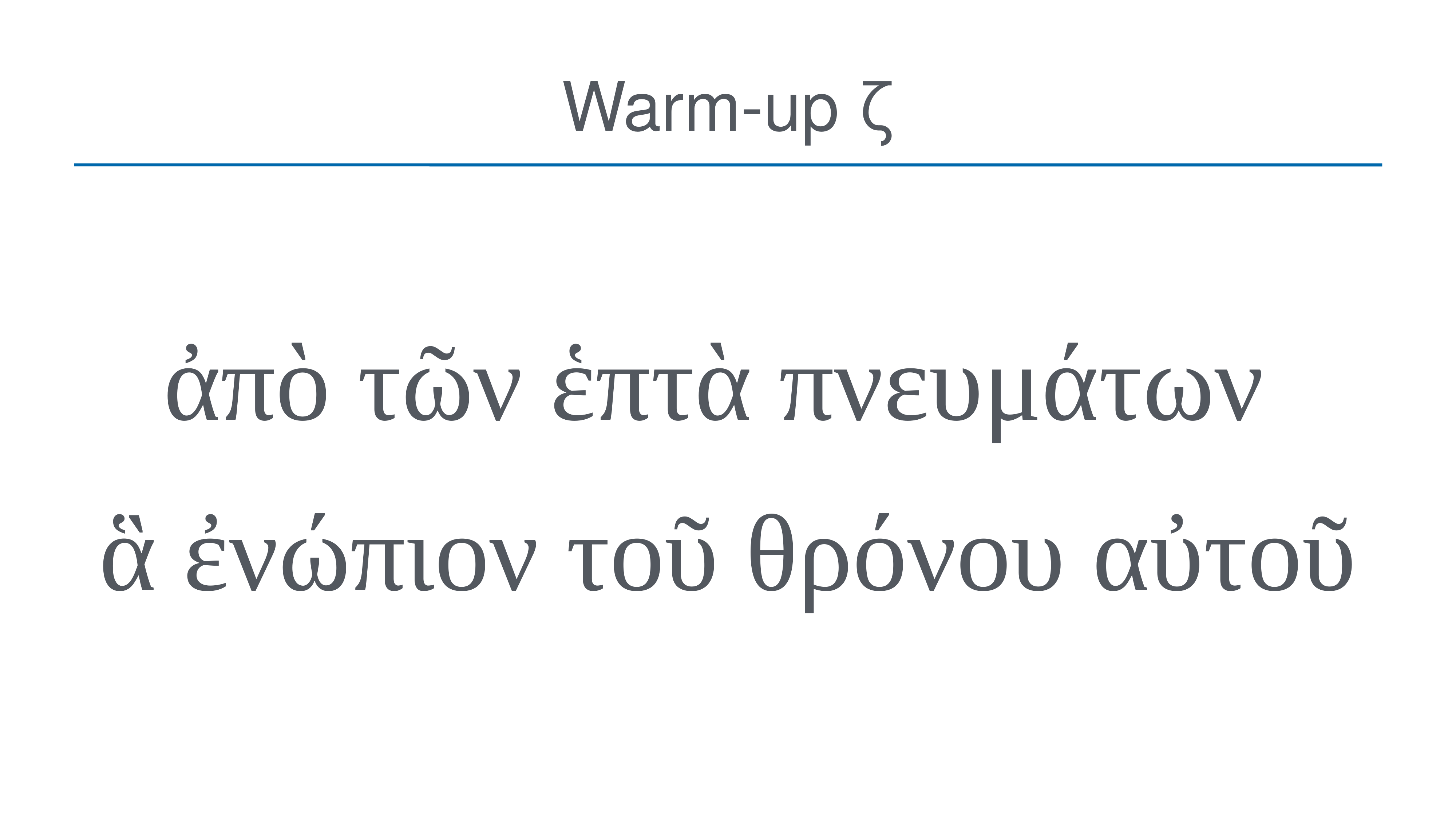

# Warm-up ζ
ἀπὸ τῶν ἑπτὰ πνευμάτων
ἃ ἐνώπιον τοῦ θρόνου αὐτοῦ